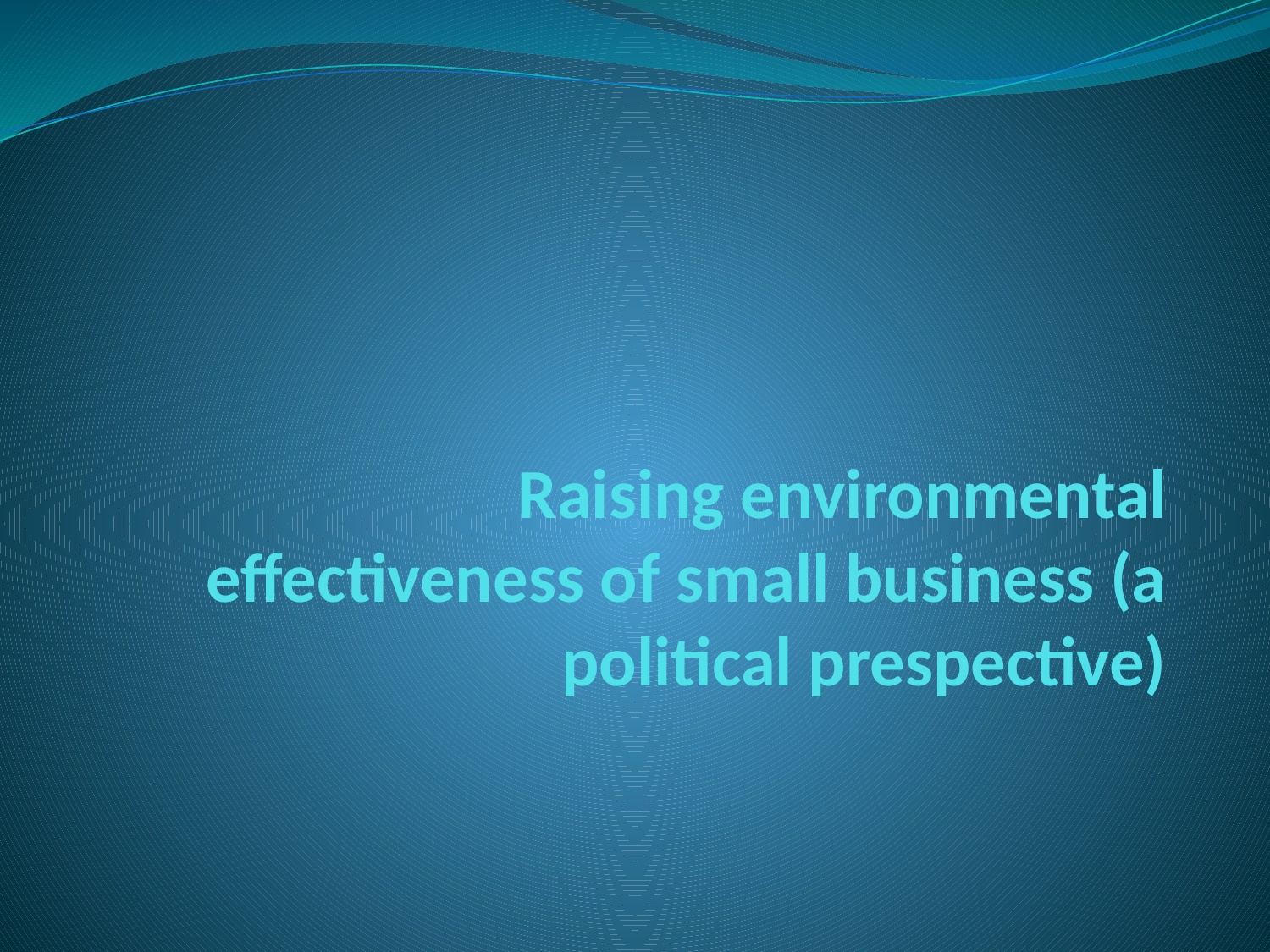

# Raising environmental effectiveness of small business (a political prespective)